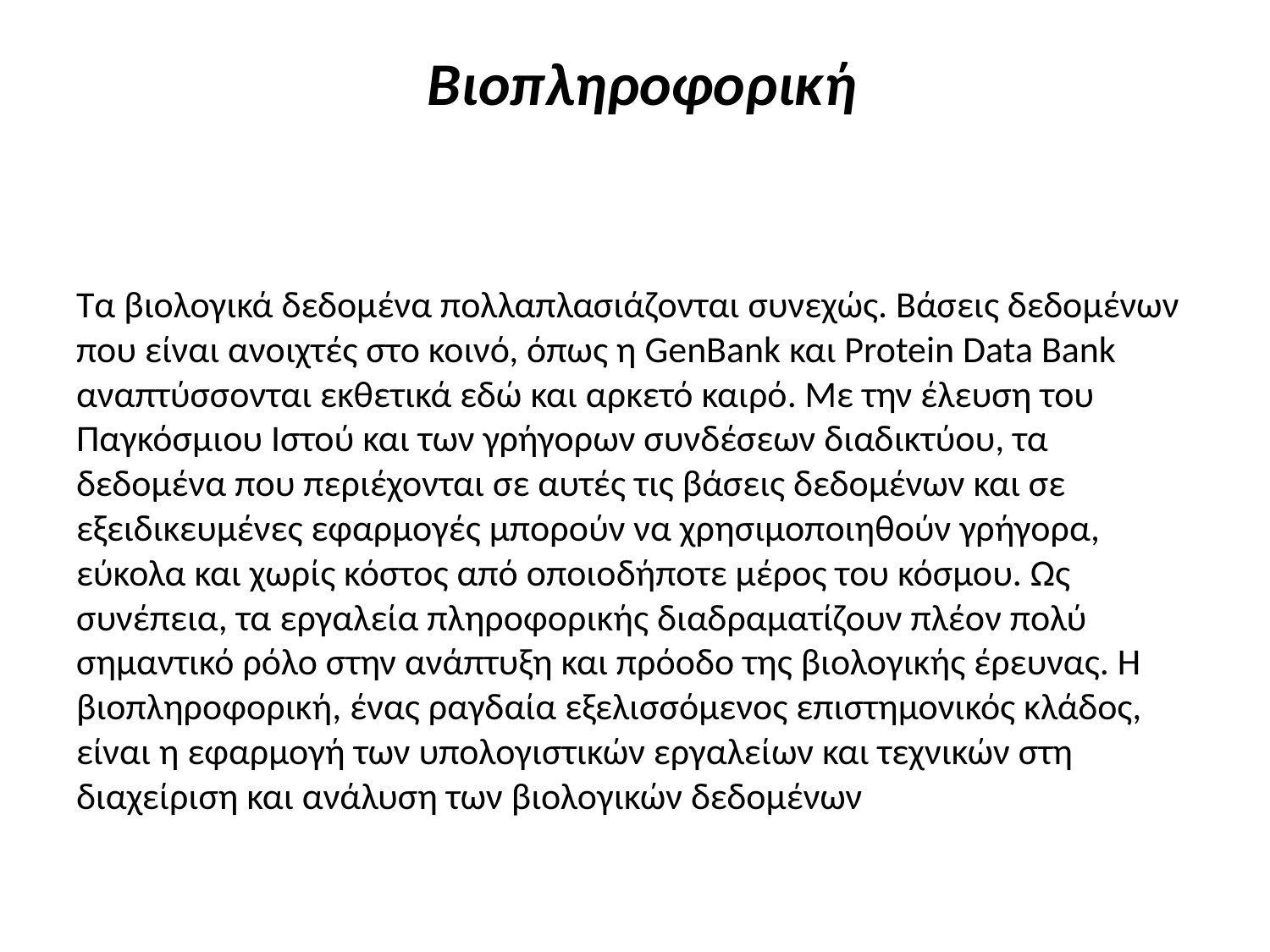

# Βιοπληροφορική

Τα βιολογικά δεδομένα πολλαπλασιάζονται συνεχώς. Βάσεις δεδομένων που είναι ανοιχτές στο κοινό, όπως η GenBank και Protein Data Bank αναπτύσσονται εκθετικά εδώ και αρκετό καιρό. Με την έλευση του Παγκόσμιου Ιστού και των γρήγορων συνδέσεων διαδικτύου, τα δεδομένα που περιέχονται σε αυτές τις βάσεις δεδομένων και σε εξειδικευμένες εφαρμογές μπορούν να χρησιμοποιηθούν γρήγορα, εύκολα και χωρίς κόστος από οποιοδήποτε μέρος του κόσμου. Ως συνέπεια, τα εργαλεία πληροφορικής διαδραματίζουν πλέον πολύ σημαντικό ρόλο στην ανάπτυξη και πρόοδο της βιολογικής έρευνας. Η βιοπληροφορική, ένας ραγδαία εξελισσόμενος επιστημονικός κλάδος, είναι η εφαρμογή των υπολογιστικών εργαλείων και τεχνικών στη διαχείριση και ανάλυση των βιολογικών δεδομένων